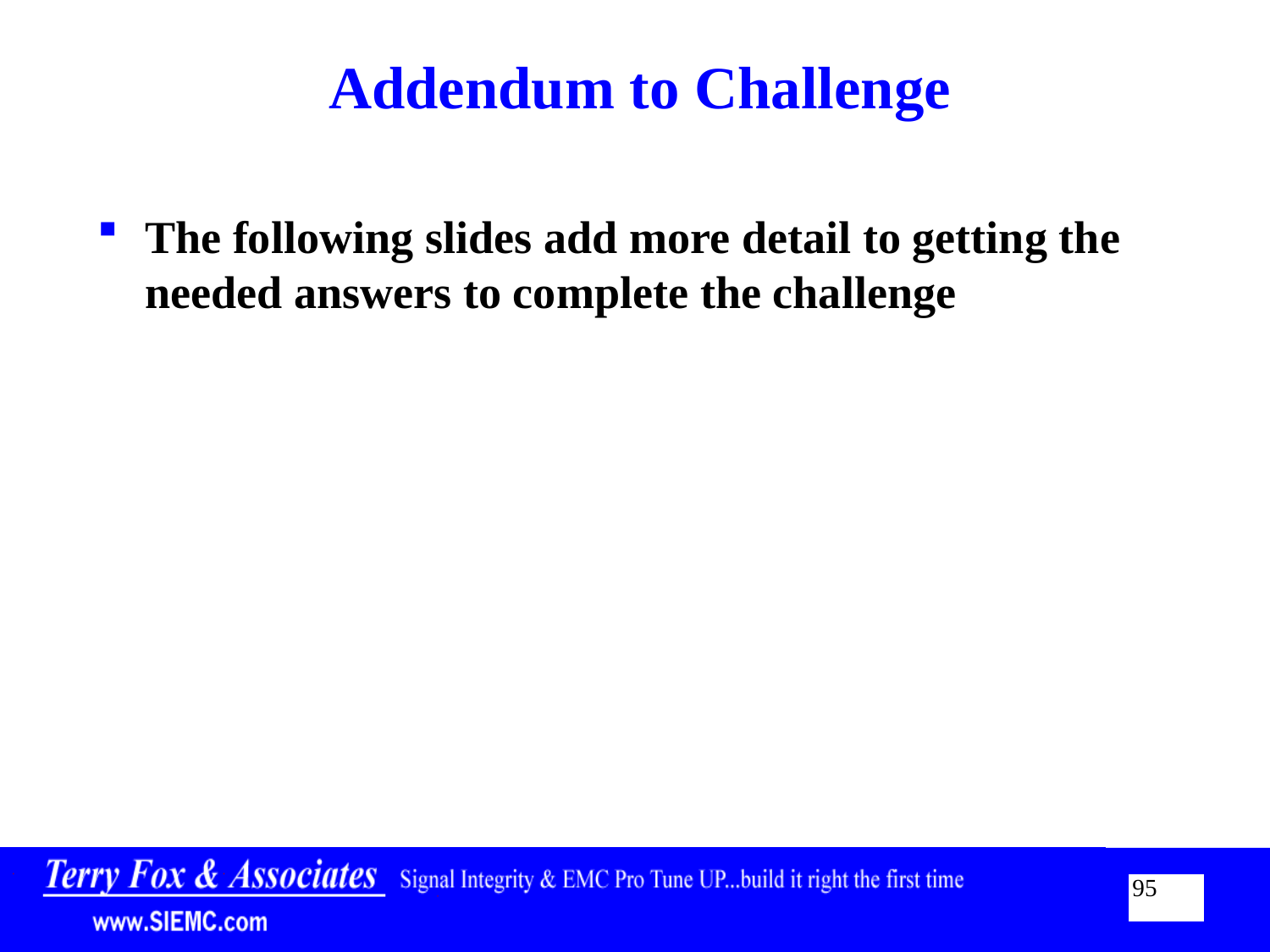

# Addendum to Challenge
The following slides add more detail to getting the needed answers to complete the challenge
95